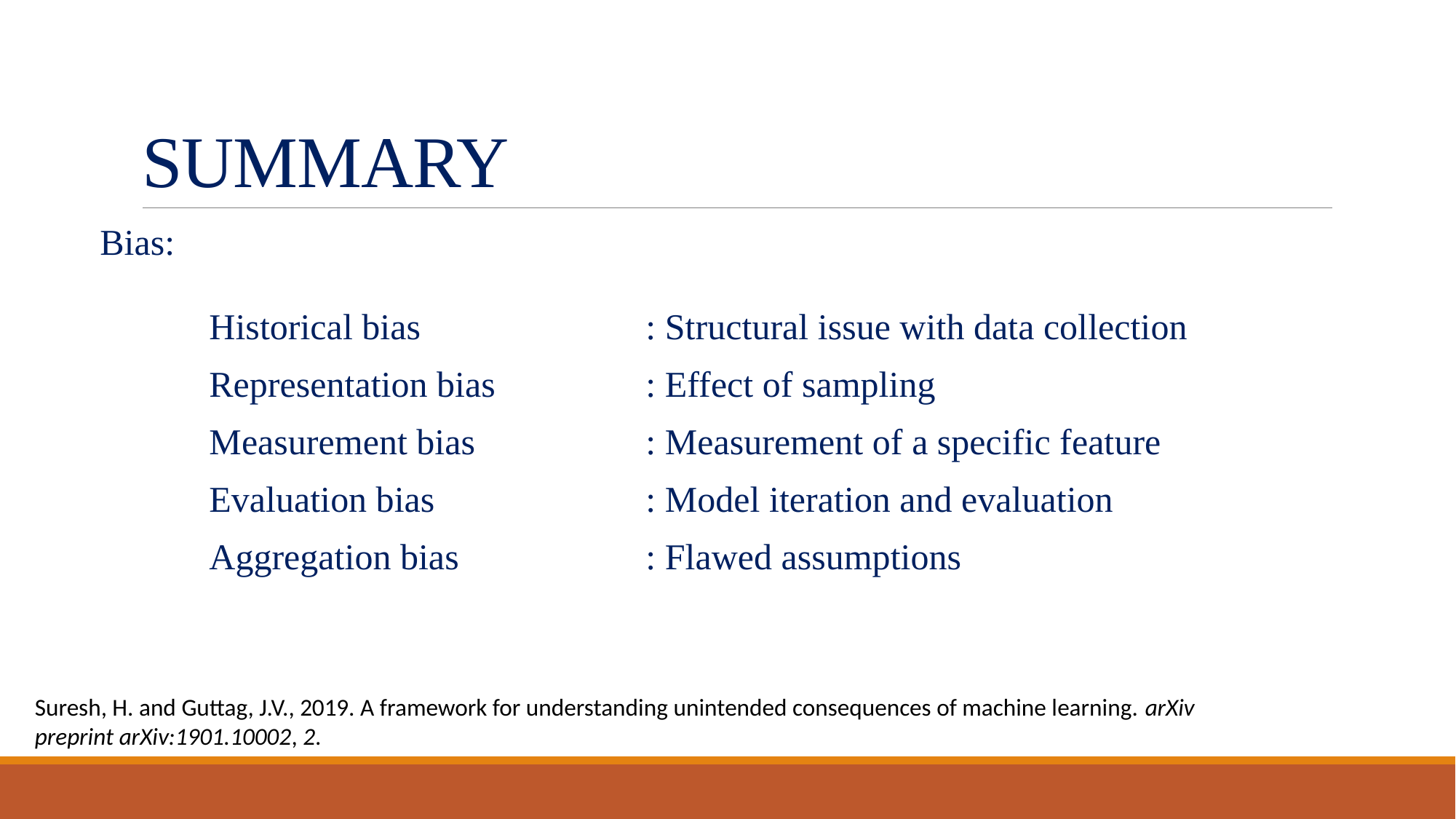

# SUMMARY
Bias:
	Historical bias			: Structural issue with data collection
	Representation bias		: Effect of sampling
	Measurement bias		: Measurement of a specific feature
	Evaluation bias		: Model iteration and evaluation
	Aggregation bias		: Flawed assumptions

Suresh, H. and Guttag, J.V., 2019. A framework for understanding unintended consequences of machine learning. arXiv preprint arXiv:1901.10002, 2.